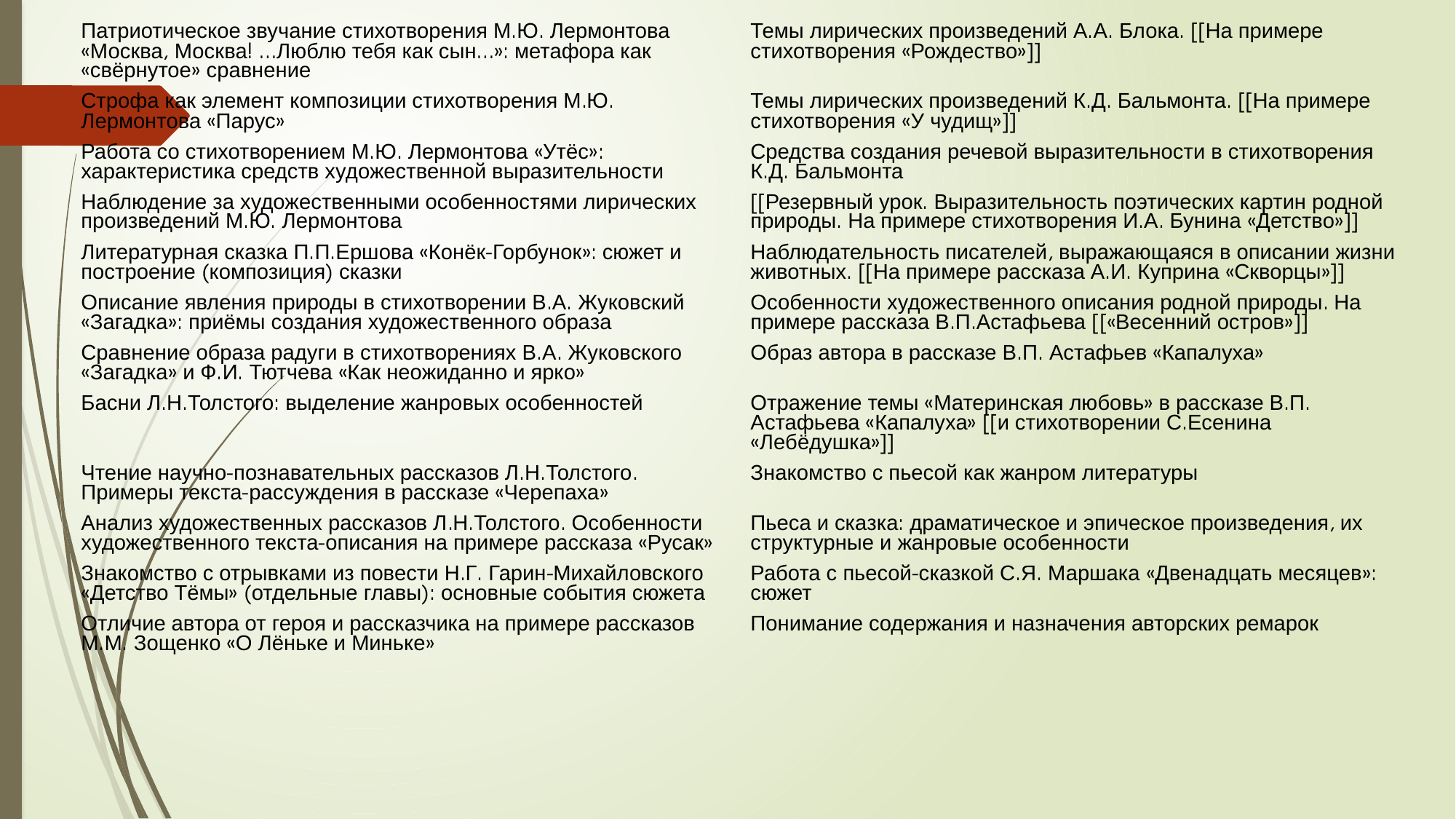

| Патриотическое звучание стихотворения М.Ю. Лермонтова «Москва, Москва! …Люблю тебя как сын…»: метафора как «свёрнутое» сравнение | Темы лирических произведений А.А. Блока. [[На примере стихотворения «Рождество»]] |
| --- | --- |
| Строфа как элемент композиции стихотворения М.Ю. Лермонтова «Парус» | Темы лирических произведений К.Д. Бальмонта. [[На примере стихотворения «У чудищ»]] |
| Работа со стихотворением М.Ю. Лермонтова «Утёс»: характеристика средств художественной выразительности | Средства создания речевой выразительности в стихотворения К.Д. Бальмонта |
| Наблюдение за художественными особенностями лирических произведений М.Ю. Лермонтова | [[Резервный урок. Выразительность поэтических картин родной природы. На примере стихотворения И.А. Бунина «Детство»]] |
| Литературная сказка П.П.Ершова «Конёк-Горбунок»: сюжет и построение (композиция) сказки | Наблюдательность писателей, выражающаяся в описании жизни животных. [[На примере рассказа А.И. Куприна «Скворцы»]] |
| Описание явления природы в стихотворении В.А. Жуковский «Загадка»: приёмы создания художественного образа | Особенности художественного описания родной природы. На примере рассказа В.П.Астафьева [[«Весенний остров»]] |
| Сравнение образа радуги в стихотворениях В.А. Жуковского «Загадка» и Ф.И. Тютчева «Как неожиданно и ярко» | Образ автора в рассказе В.П. Астафьев «Капалуха» |
| Басни Л.Н.Толстого: выделение жанровых особенностей | Отражение темы «Материнская любовь» в рассказе В.П. Астафьева «Капалуха» [[и стихотворении С.Есенина «Лебёдушка»]] |
| Чтение научно-познавательных рассказов Л.Н.Толстого. Примеры текста-рассуждения в рассказе «Черепаха» | Знакомство с пьесой как жанром литературы |
| Анализ художественных рассказов Л.Н.Толстого. Особенности художественного текста-описания на примере рассказа «Русак» | Пьеса и сказка: драматическое и эпическое произведения, их структурные и жанровые особенности |
| Знакомство с отрывками из повести Н.Г. Гарин-Михайловского «Детство Тёмы» (отдельные главы): основные события сюжета | Работа с пьесой-сказкой С.Я. Маршака «Двенадцать месяцев»: сюжет |
| Отличие автора от героя и рассказчика на примере рассказов М.М. Зощенко «О Лёньке и Миньке» | Понимание содержания и назначения авторских ремарок |
#